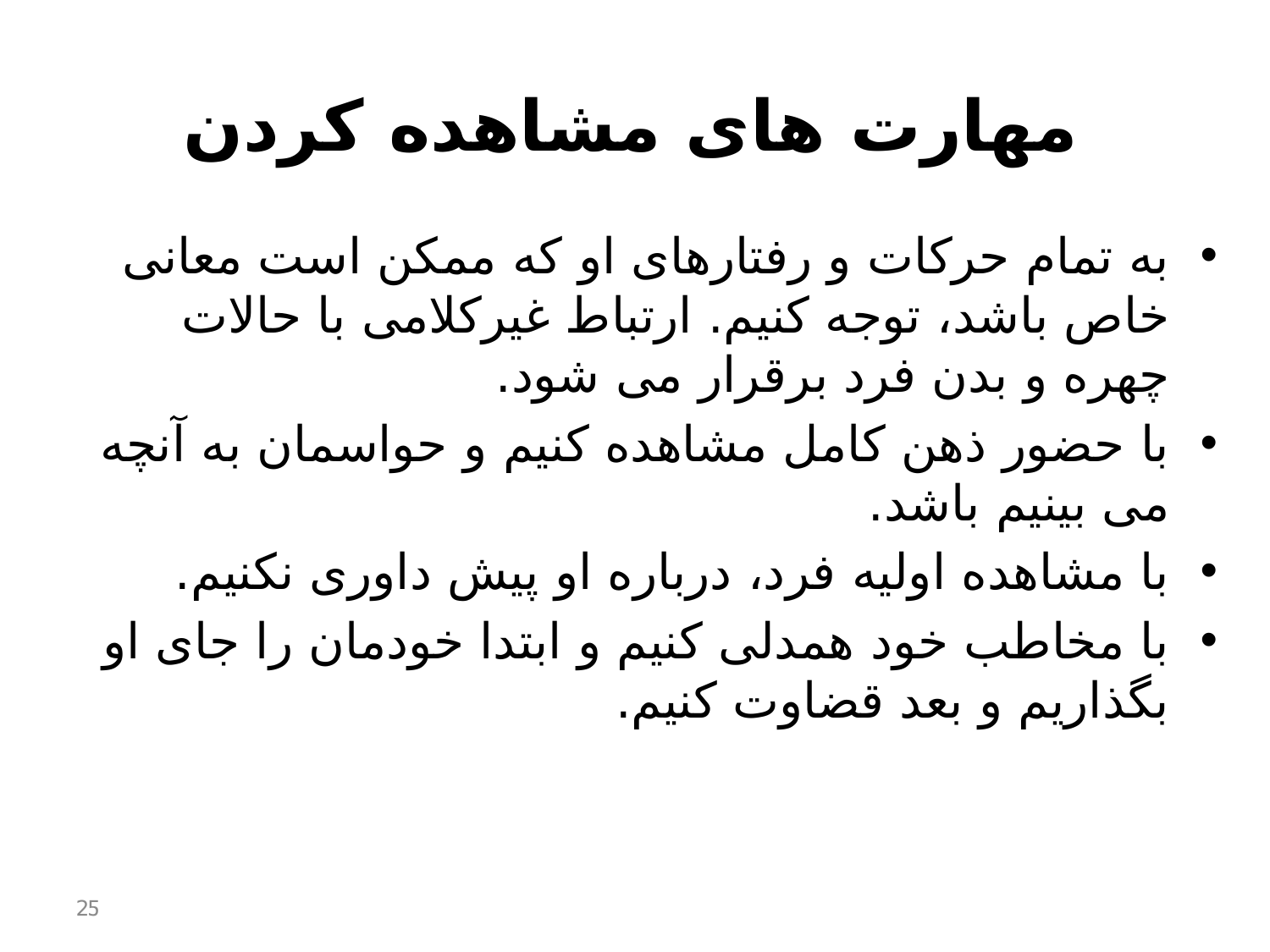

# مهارت های مشاهده کردن
به تمام حرکات و رفتارهای او که ممکن است معانی خاص باشد، توجه کنيم. ارتباط غيرکلامی با حالات چهره و بدن فرد برقرار می شود.
با حضور ذهن کامل مشاهده کنيم و حواسمان به آنچه می بينيم باشد.
با مشاهده اوليه فرد، درباره او پيش داوری نکنيم.
با مخاطب خود همدلی کنيم و ابتدا خودمان را جای او بگذاريم و بعد قضاوت کنيم.
25